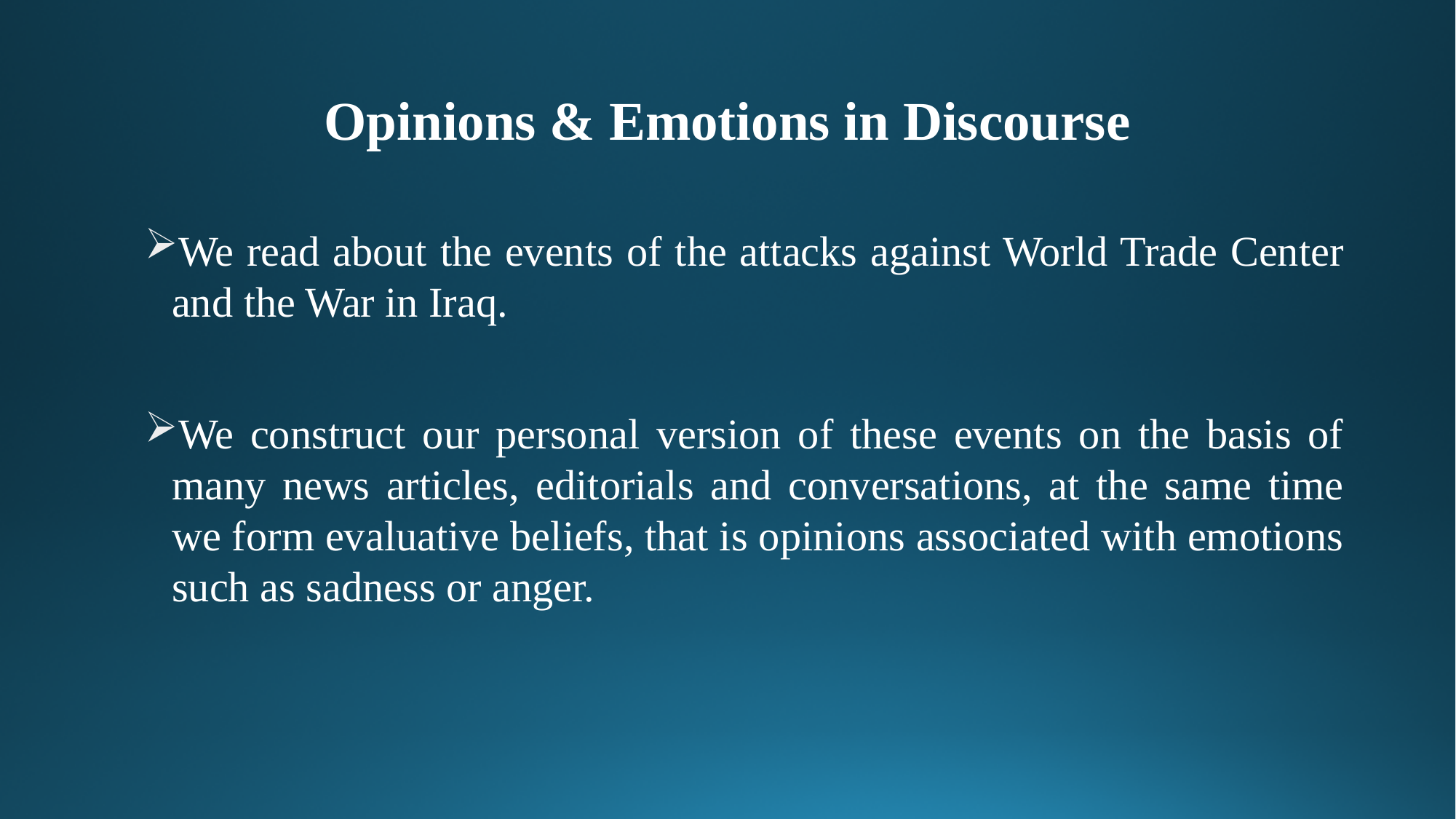

# Opinions & Emotions in Discourse
We read about the events of the attacks against World Trade Center and the War in Iraq.

We construct our personal version of these events on the basis of many news articles, editorials and conversations, at the same time we form evaluative beliefs, that is opinions associated with emotions such as sadness or anger.